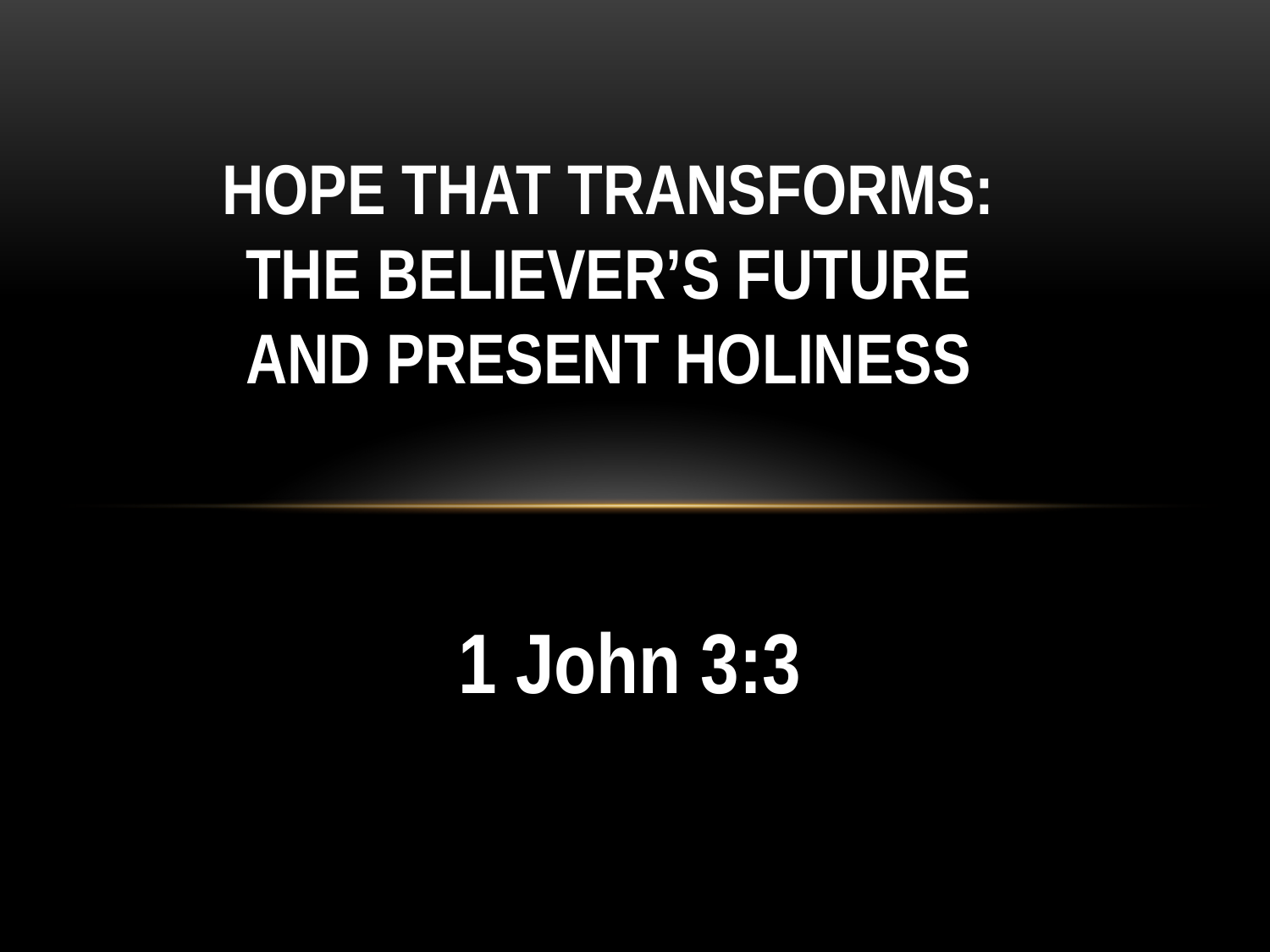

HOPE THAT TRANSFORMS:
THE BELIEVER’S FUTURE
AND PRESENT HOLINESS
1 John 3:3